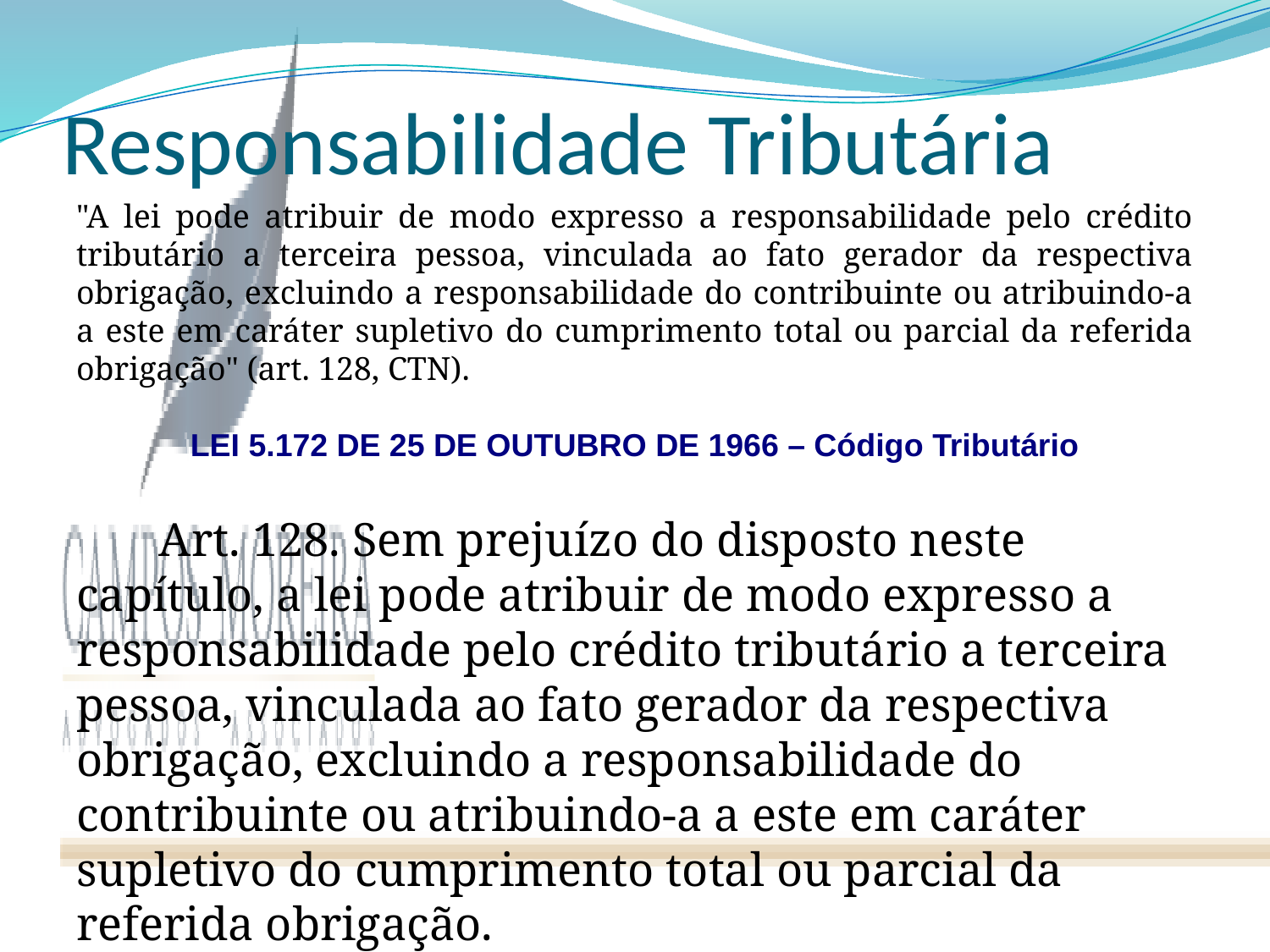

# Responsabilidade Tributária
"A lei pode atribuir de modo expresso a responsabilidade pelo crédito tributário a terceira pessoa, vinculada ao fato gerador da respectiva obrigação, excluindo a responsabilidade do contribuinte ou atribuindo-a a este em caráter supletivo do cumprimento total ou parcial da referida obrigação" (art. 128, CTN).

LEI 5.172 DE 25 DE OUTUBRO DE 1966 – Código Tributário

       Art. 128. Sem prejuízo do disposto neste capítulo, a lei pode atribuir de modo expresso a responsabilidade pelo crédito tributário a terceira pessoa, vinculada ao fato gerador da respectiva obrigação, excluindo a responsabilidade do contribuinte ou atribuindo-a a este em caráter supletivo do cumprimento total ou parcial da referida obrigação.